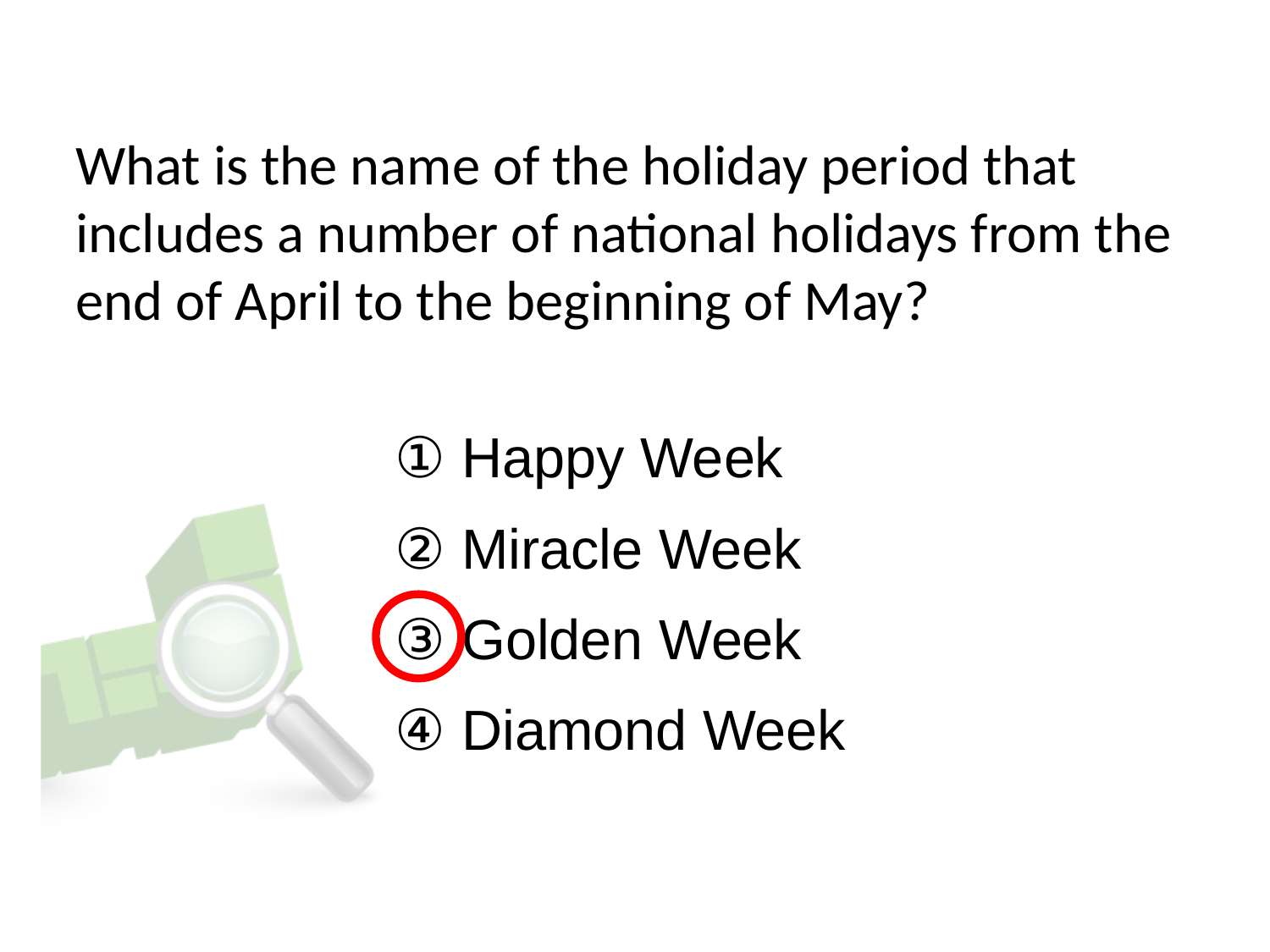

# What is the name of the holiday period that includes a number of national holidays from the end of April to the beginning of May?
① Happy Week
② Miracle Week
③ Golden Week
④ Diamond Week